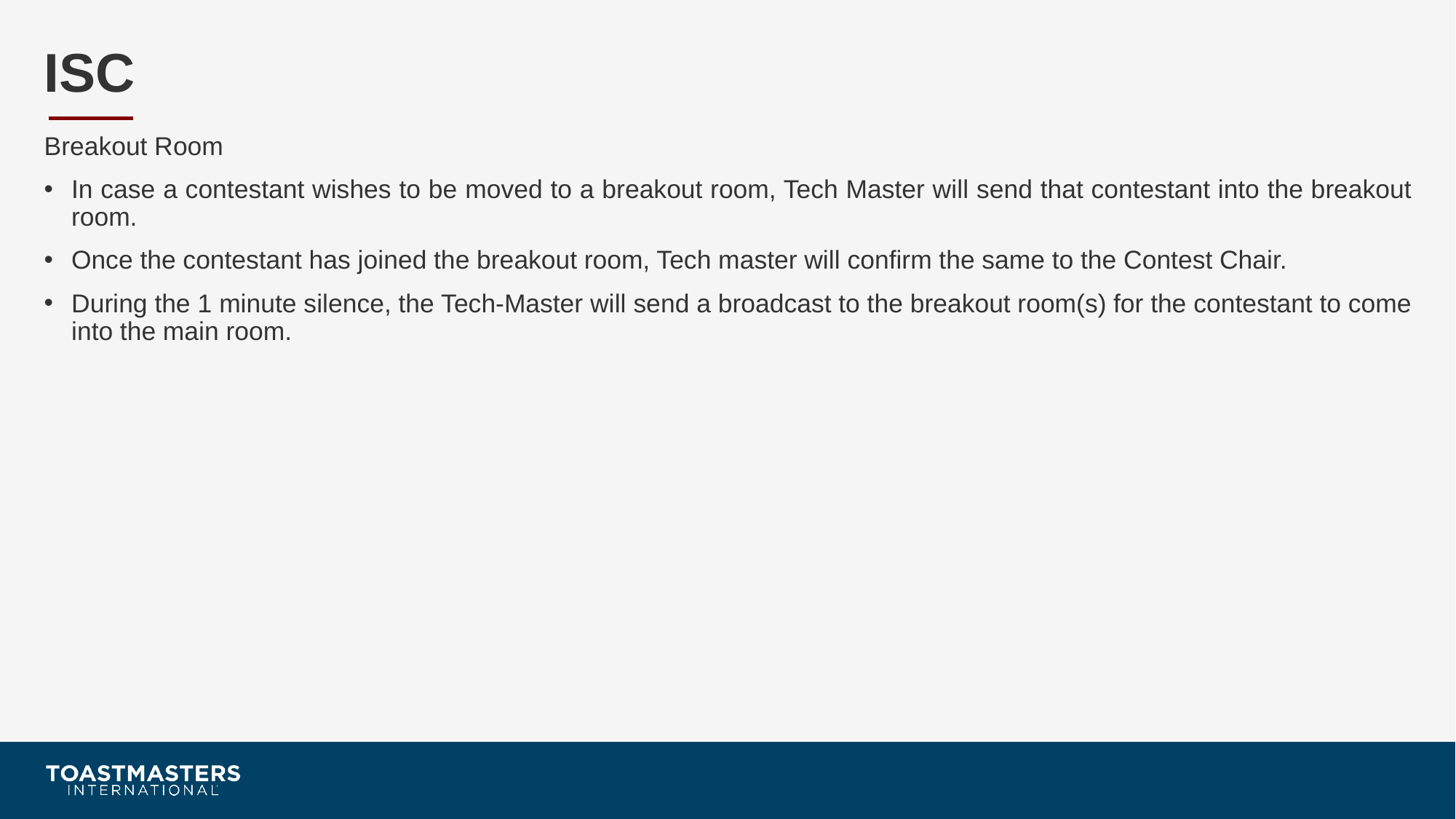

# ISC
Breakout Room
In case a contestant wishes to be moved to a breakout room, Tech Master will send that contestant into the breakout room.
Once the contestant has joined the breakout room, Tech master will confirm the same to the Contest Chair.
During the 1 minute silence, the Tech-Master will send a broadcast to the breakout room(s) for the contestant to come into the main room.